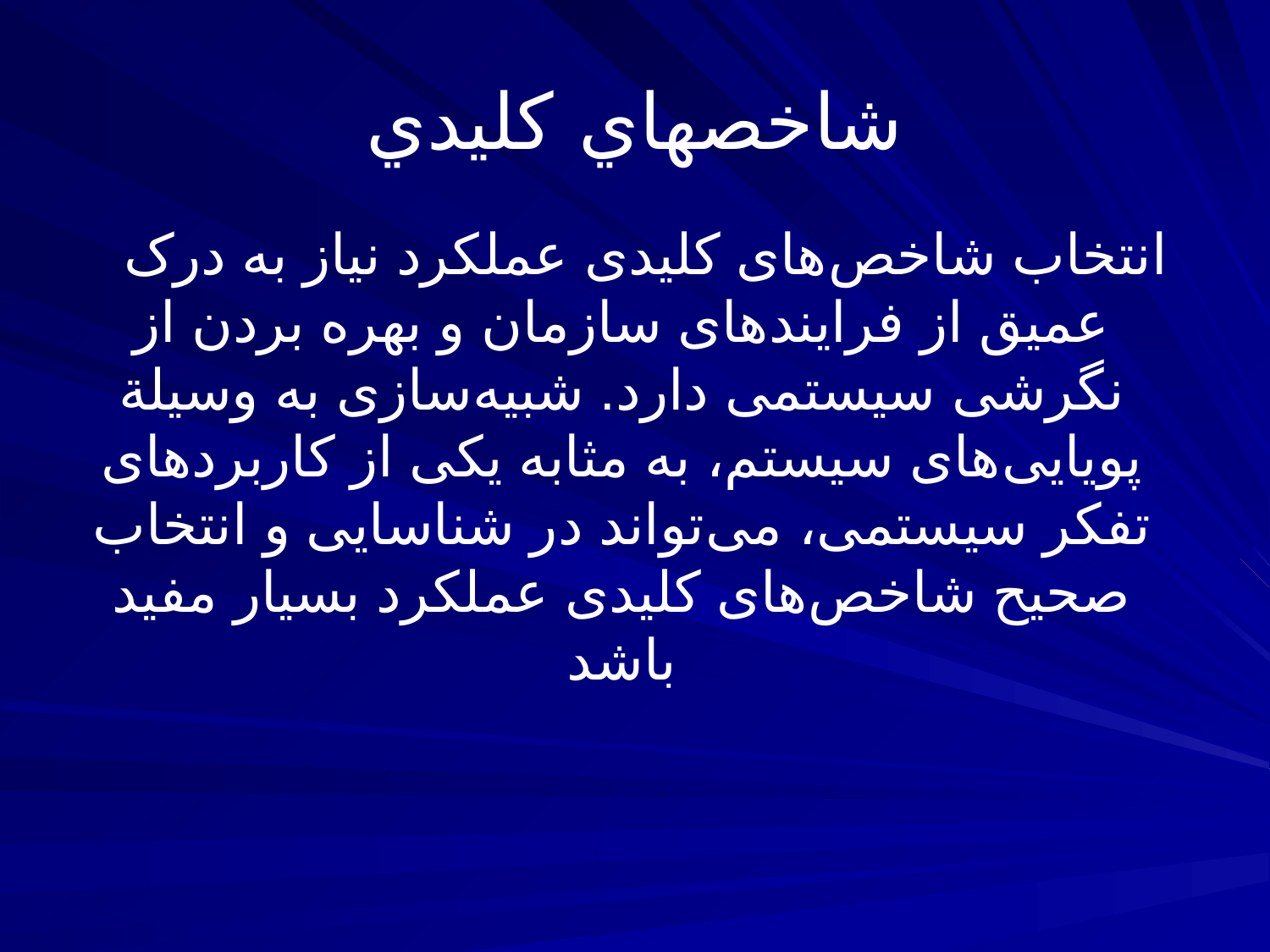

# شاخصهاي کليدي
انتخاب شاخص‌های کلیدی عملکرد نیاز به درک عمیق از فرایندهای سازمان و بهره بردن از نگرشی سیستمی دارد. شبیه‌سازی به وسیلة پویایی‌های سیستم، به مثابه یکی از کاربردهای تفکر سیستمی، می‌تواند در شناسایی و انتخاب صحیح شاخص‌های کلیدی عملکرد بسیار مفید باشد